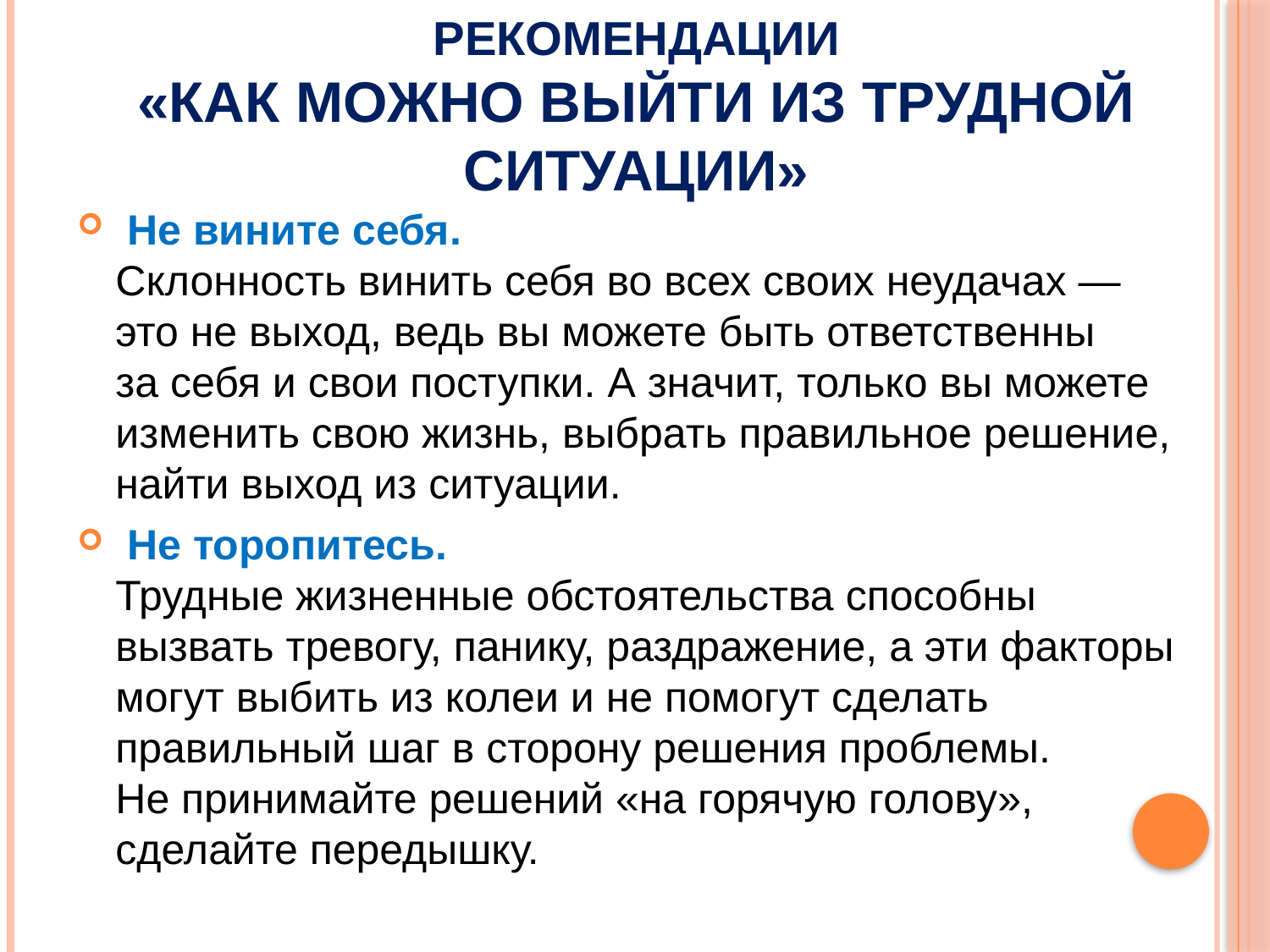

# Рекомендации «Как можно выйти из трудной ситуации»
 Не вините себя. 
Склонность винить себя во всех своих неудачах — это не выход, ведь вы можете быть ответственны за себя и свои поступки. А значит, только вы можете изменить свою жизнь, выбрать правильное решение, найти выход из ситуации.
 Не торопитесь. 
Трудные жизненные обстоятельства способны вызвать тревогу, панику, раздражение, а эти факторы могут выбить из колеи и не помогут сделать правильный шаг в сторону решения проблемы. Не принимайте решений «на горячую голову», сделайте передышку.